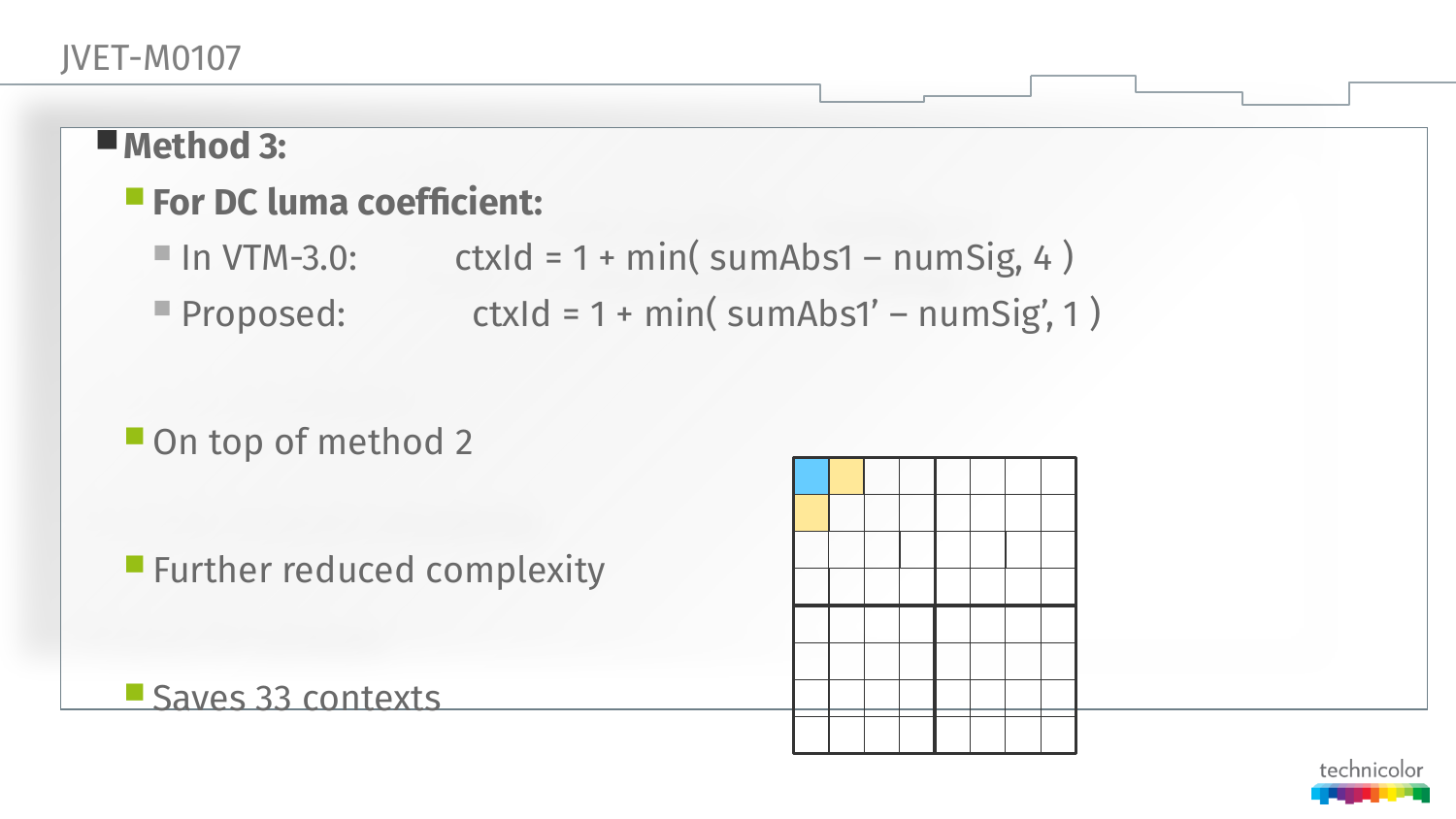

# JVET-M0107
Method 3:
For DC luma coefficient:
In VTM-3.0:          ctxId = 1 + min( sumAbs1 – numSig, 4 )
Proposed:             ctxId = 1 + min( sumAbs1’ – numSig’, 1 )

On top of method 2

Further reduced complexity

Saves 33 contexts